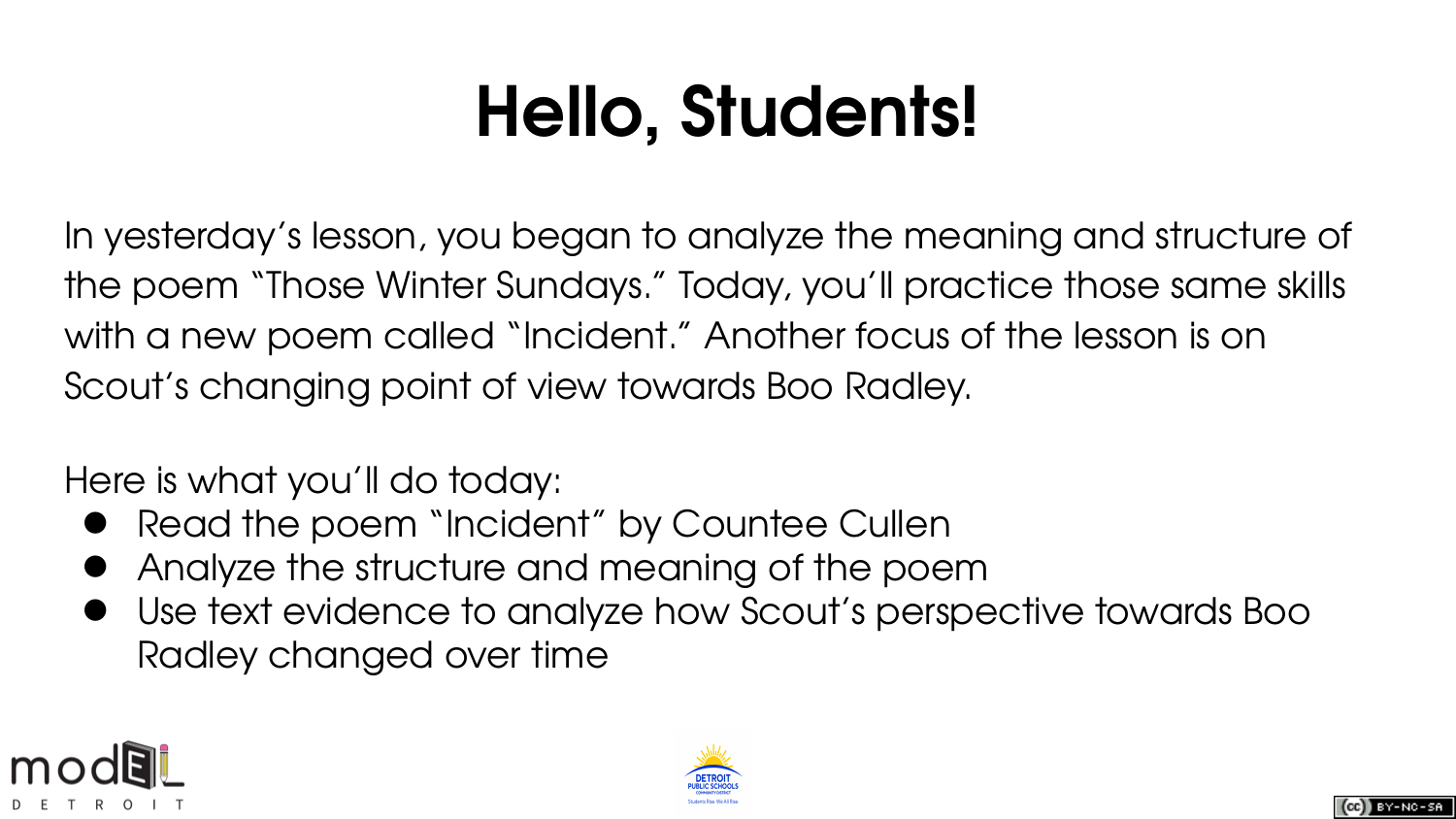

# Hello, Students!
In yesterday’s lesson, you began to analyze the meaning and structure of the poem “Those Winter Sundays.” Today, you’ll practice those same skills with a new poem called “Incident.” Another focus of the lesson is on Scout’s changing point of view towards Boo Radley.
Here is what you’ll do today:
Read the poem “Incident” by Countee Cullen
Analyze the structure and meaning of the poem
Use text evidence to analyze how Scout’s perspective towards Boo Radley changed over time